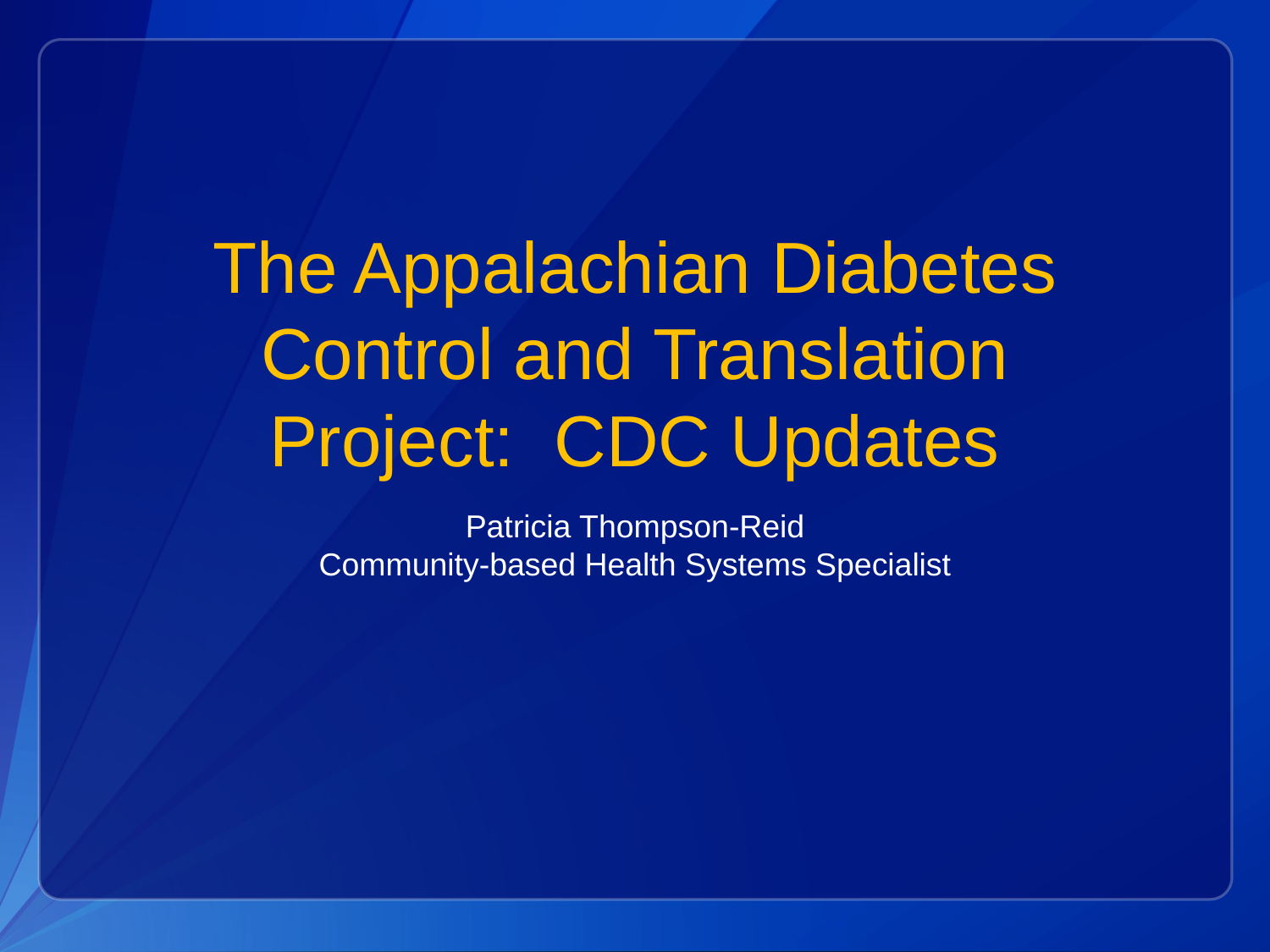

# The Appalachian Diabetes Control and Translation Project:  CDC Updates
Patricia Thompson-Reid
Community-based Health Systems Specialist